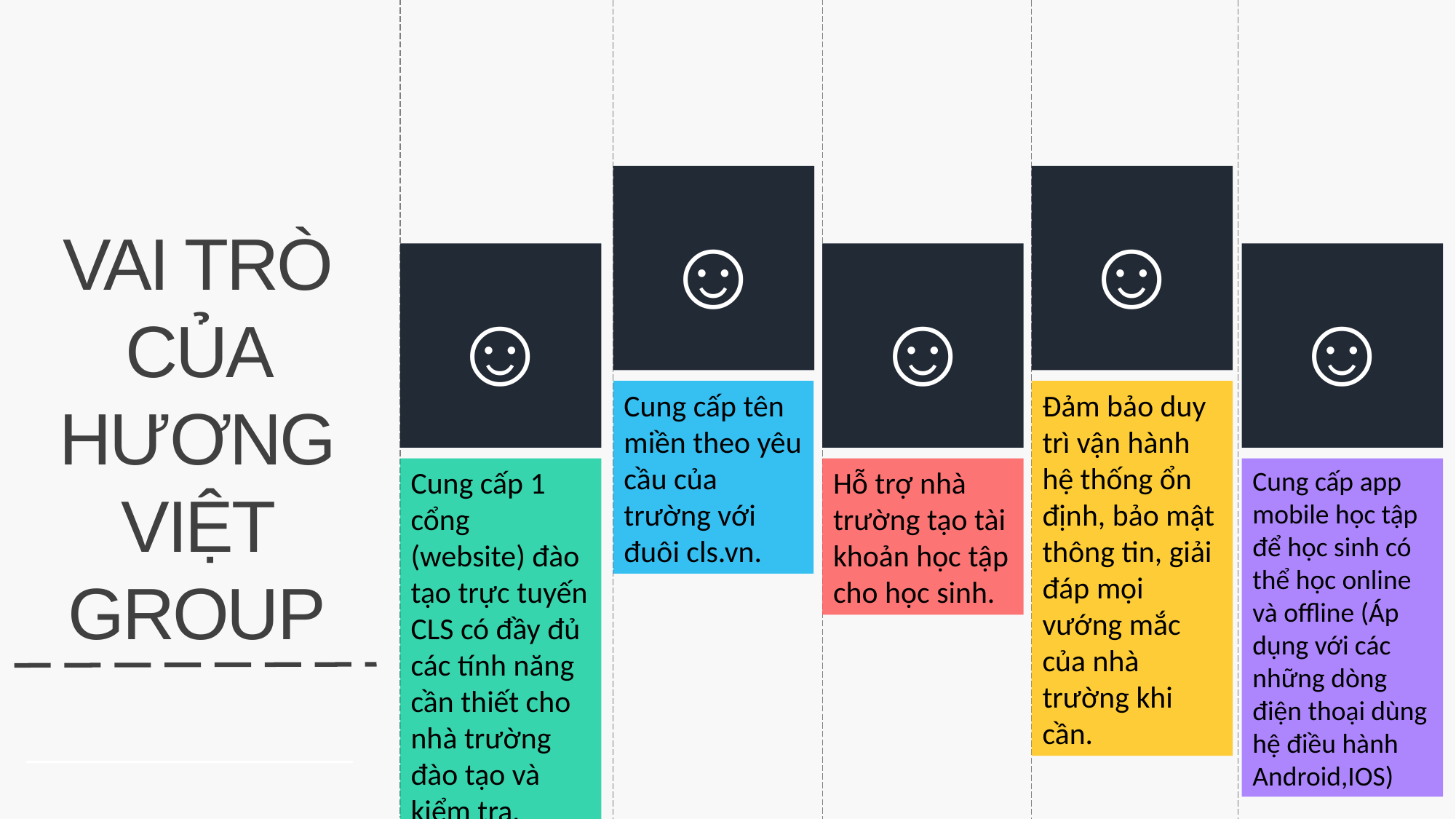

☺
☺
VAI TRÒ CỦA HƯƠNG VIỆT GROUP
☺
☺
☺
Cung cấp tên miền theo yêu cầu của trường với đuôi cls.vn.
Đảm bảo duy trì vận hành hệ thống ổn định, bảo mật thông tin, giải đáp mọi vướng mắc của nhà trường khi cần.
Cung cấp app mobile học tập để học sinh có thể học online và offline (Áp dụng với các những dòng điện thoại dùng hệ điều hành Android,IOS)
Cung cấp 1 cổng (website) đào tạo trực tuyến CLS có đầy đủ các tính năng cần thiết cho nhà trường đào tạo và kiểm tra.
Hỗ trợ nhà trường tạo tài khoản học tập cho học sinh.